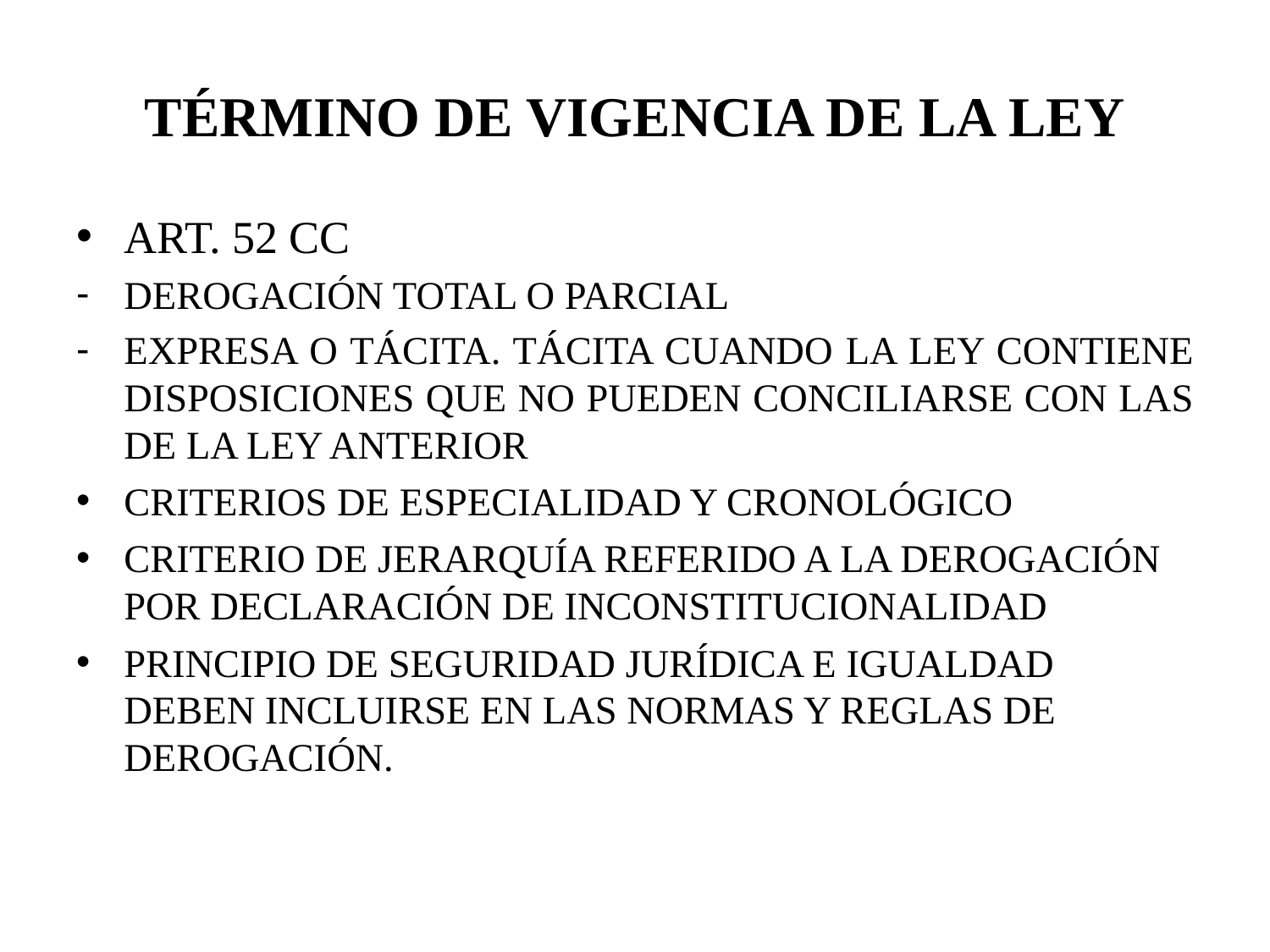

# TÉRMINO DE VIGENCIA DE LA LEY
ART. 52 CC
DEROGACIÓN TOTAL O PARCIAL
EXPRESA O TÁCITA. TÁCITA CUANDO LA LEY CONTIENE DISPOSICIONES QUE NO PUEDEN CONCILIARSE CON LAS DE LA LEY ANTERIOR
CRITERIOS DE ESPECIALIDAD Y CRONOLÓGICO
CRITERIO DE JERARQUÍA REFERIDO A LA DEROGACIÓN POR DECLARACIÓN DE INCONSTITUCIONALIDAD
PRINCIPIO DE SEGURIDAD JURÍDICA E IGUALDAD DEBEN INCLUIRSE EN LAS NORMAS Y REGLAS DE DEROGACIÓN.